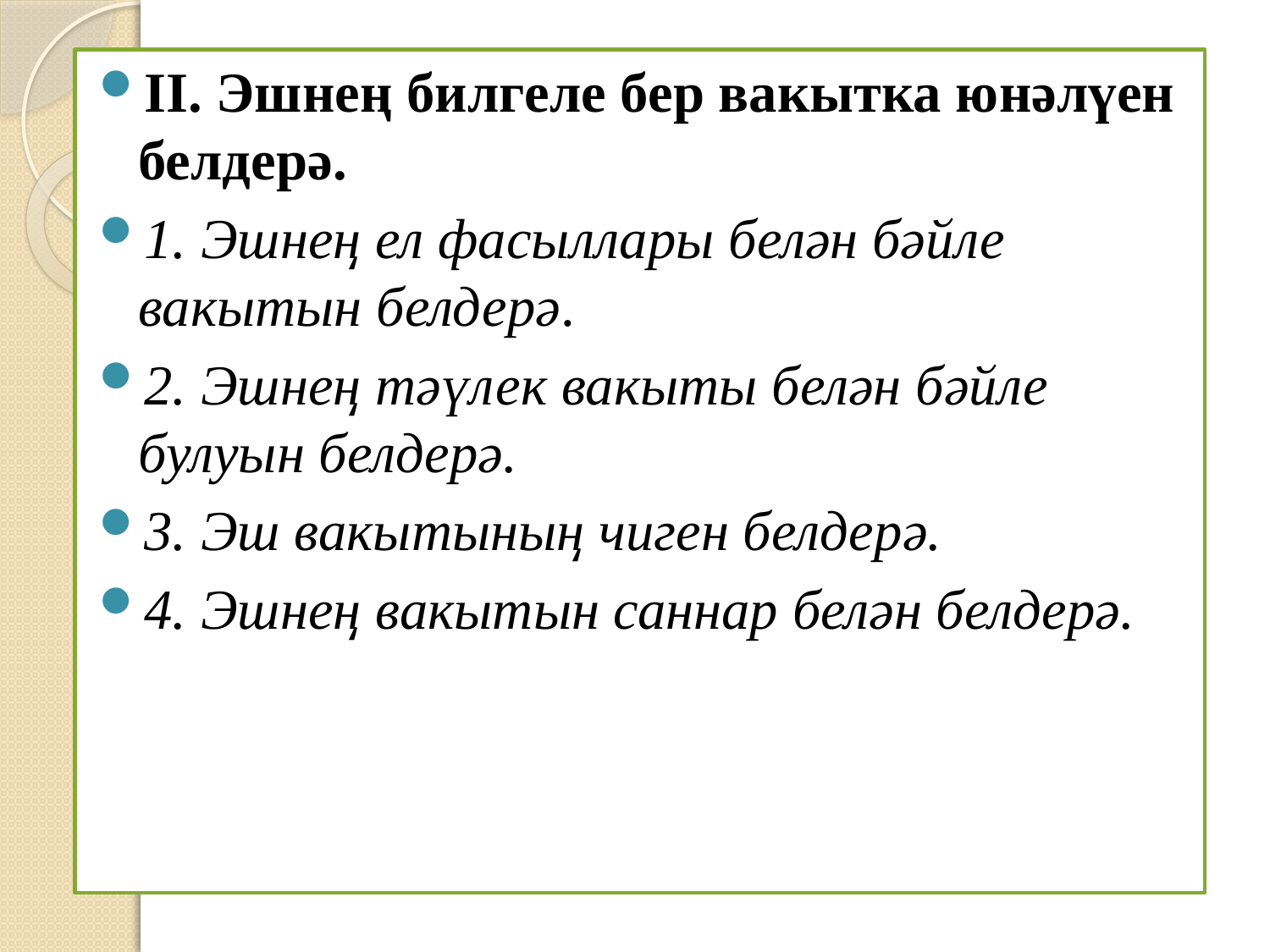

#
II. Эшнең билгеле бер вакытка юнәлүен белдерә.
1. Эшнең ел фасыллары белән бәйле вакытын белдерә.
2. Эшнең тәүлек вакыты белән бәйле булуын белдерә.
3. Эш вакытының чиген белдерә.
4. Эшнең вакытын саннар белән белдерә.